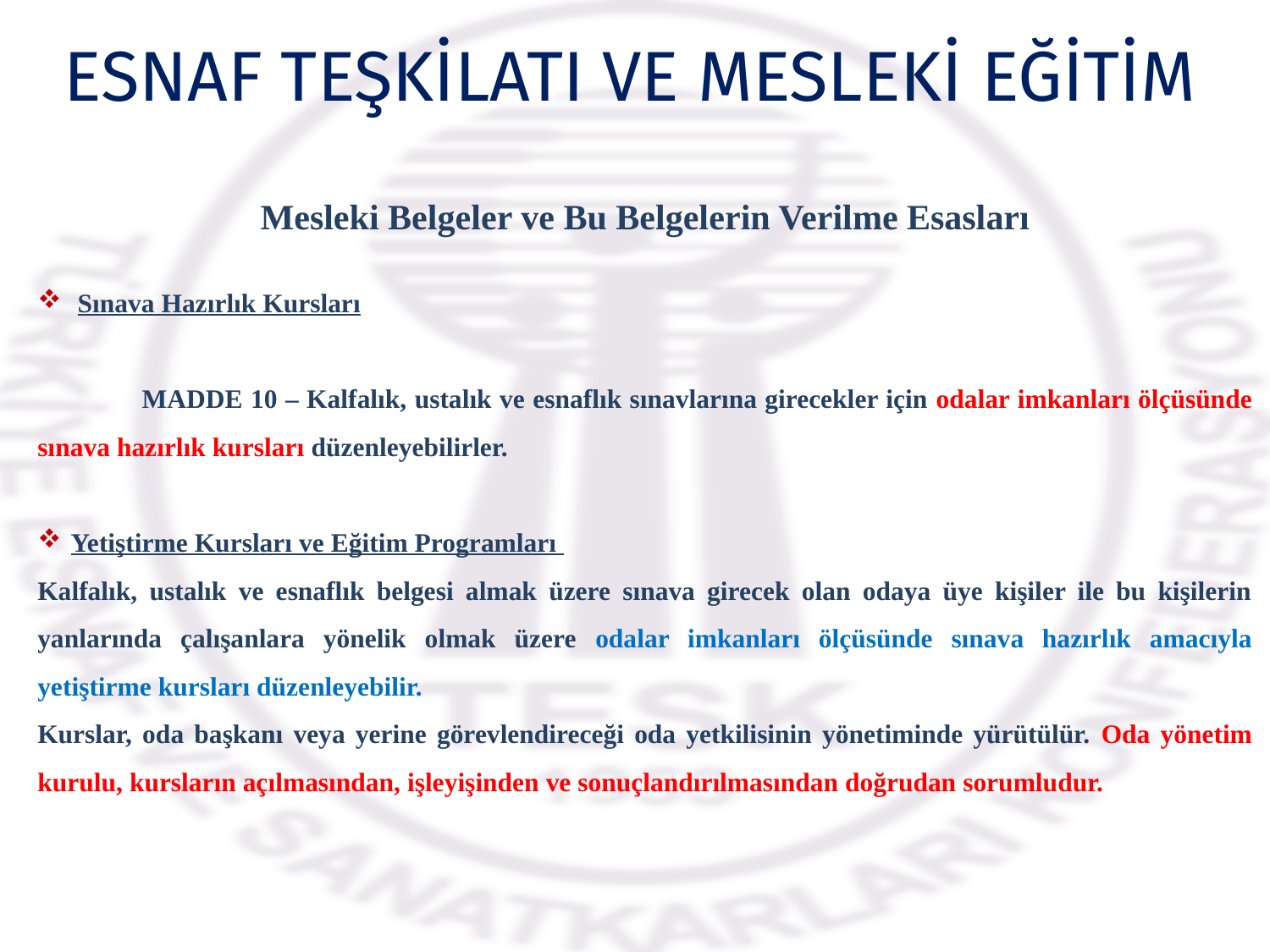

ESNAF TEŞKİLATI VE MESLEKİ EĞİTİM
Mesleki Belgeler ve Bu Belgelerin Verilme Esasları

Sınava Hazırlık Kursları

             MADDE 10 – Kalfalık, ustalık ve esnaflık sınavlarına girecekler için odalar imkanları ölçüsünde sınava hazırlık kursları düzenleyebilirler.

Yetiştirme Kursları ve Eğitim Programları
Kalfalık, ustalık ve esnaflık belgesi almak üzere sınava girecek olan odaya üye kişiler ile bu kişilerin yanlarında çalışanlara yönelik olmak üzere odalar imkanları ölçüsünde sınava hazırlık amacıyla yetiştirme kursları düzenleyebilir.
Kurslar, oda başkanı veya yerine görevlendireceği oda yetkilisinin yönetiminde yürütülür. Oda yönetim kurulu, kursların açılmasından, işleyişinden ve sonuçlandırılmasından doğrudan sorumludur.